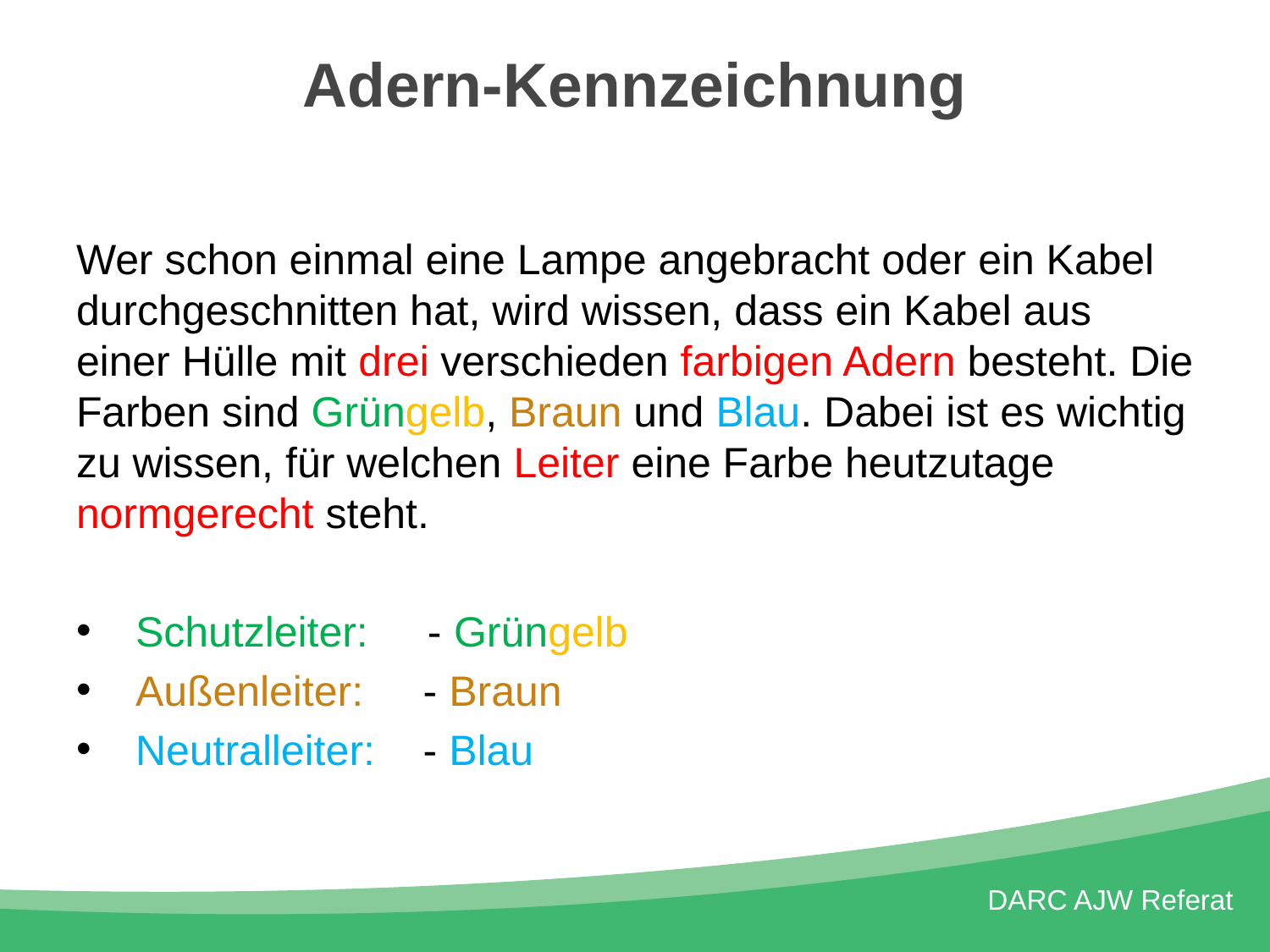

# Adern-Kennzeichnung

Wer schon einmal eine Lampe angebracht oder ein Kabel durchgeschnitten hat, wird wissen, dass ein Kabel aus einer Hülle mit drei verschieden farbigen Adern besteht. Die Farben sind Grüngelb, Braun und Blau. Dabei ist es wichtig zu wissen, für welchen Leiter eine Farbe heutzutage normgerecht steht.

 Schutzleiter:     - Grüngelb
 Außenleiter:     - Braun
 Neutralleiter:    - Blau